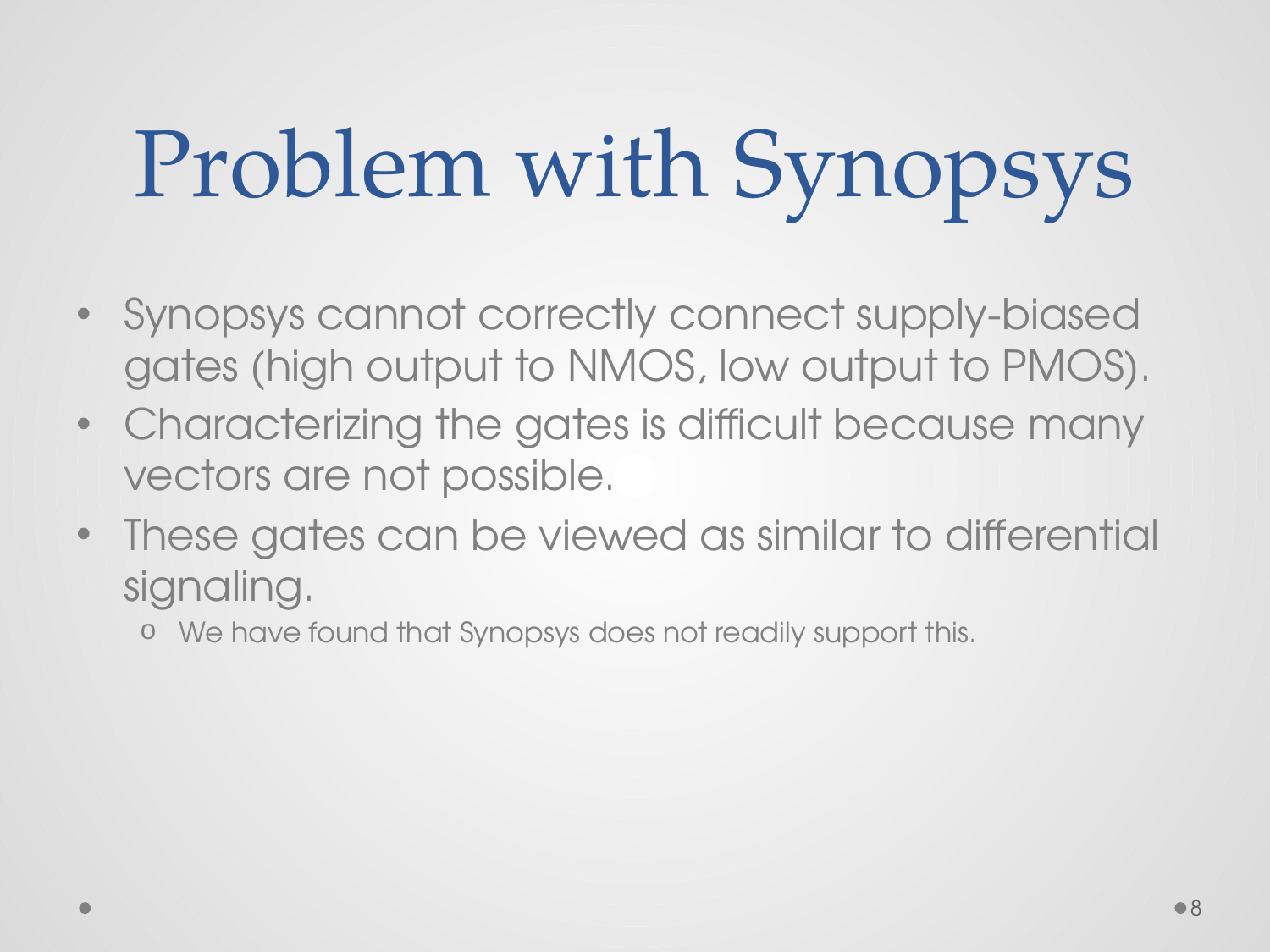

# Problem with Synopsys

Synopsys cannot correctly connect supply-biased gates (high output to NMOS, low output to PMOS).
Characterizing the gates is difficult because many vectors are not possible.
These gates can be viewed as similar to differential signaling.
We have found that Synopsys does not readily support this.
8